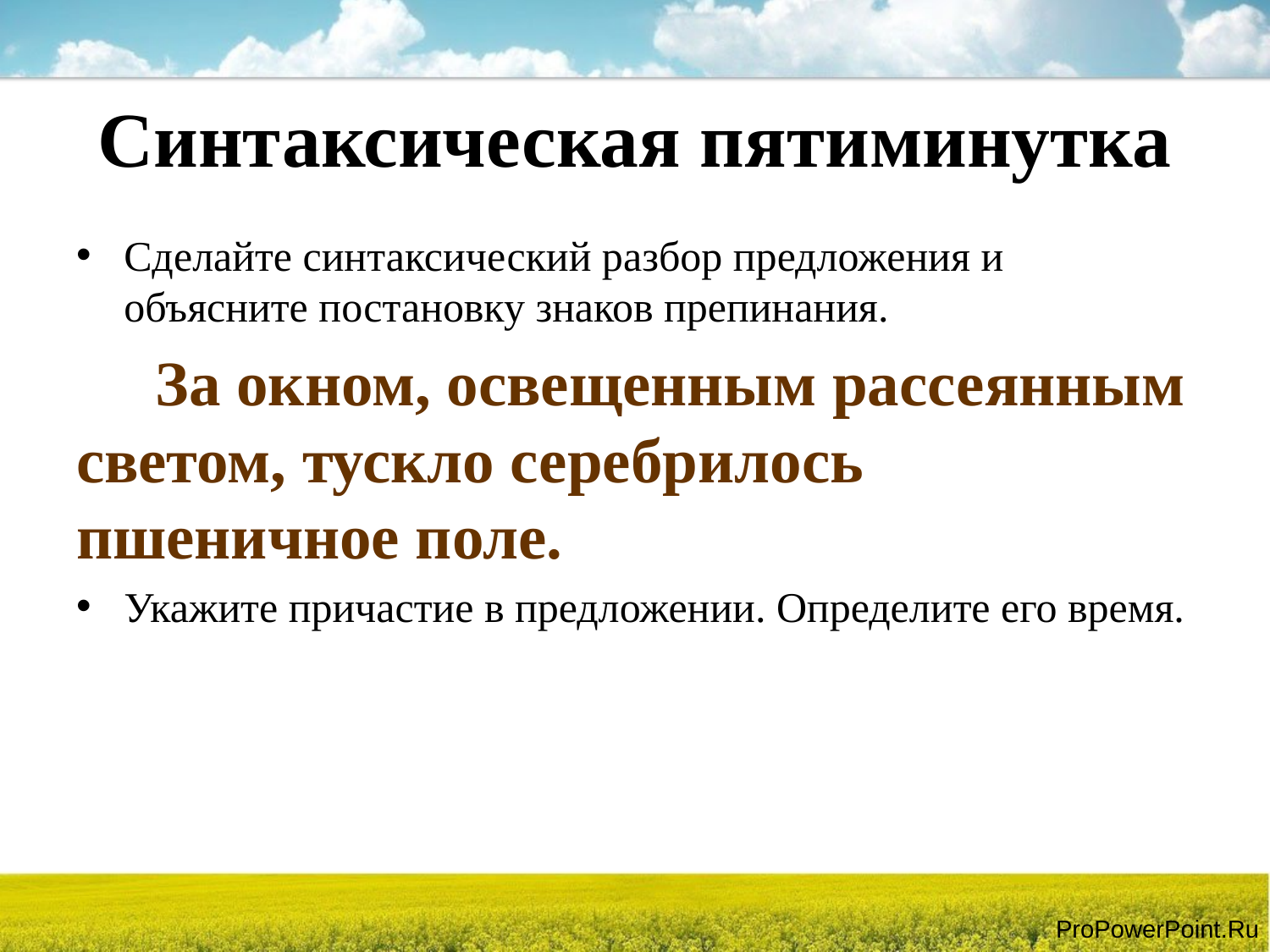

# Синтаксическая пятиминутка
Сделайте синтаксический разбор предложения и объясните постановку знаков препинания.
     За окном, освещенным рассеянным светом, тускло серебрилось пшеничное поле.
Укажите причастие в предложении. Определите его время.